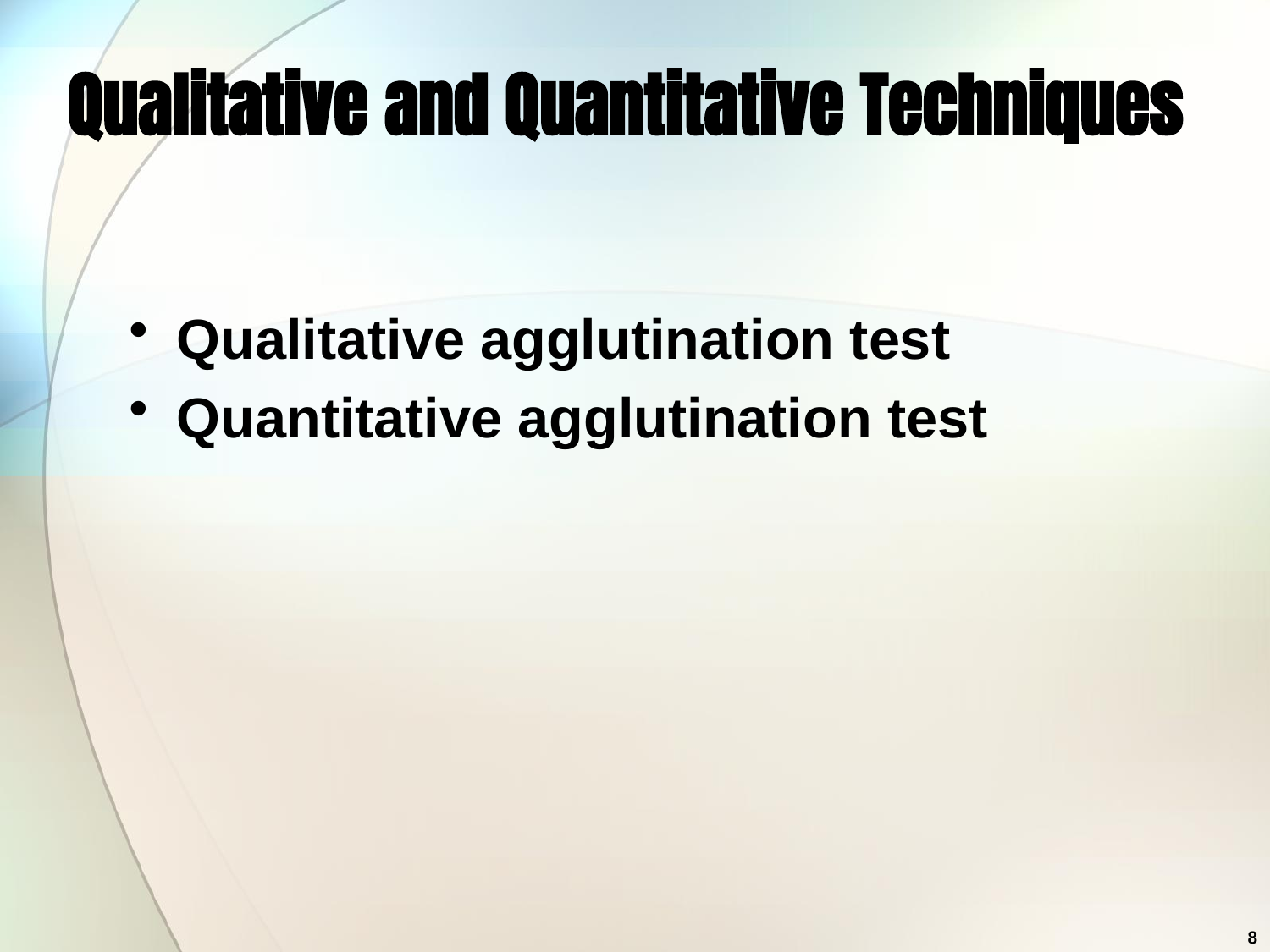

# Qualitative and Quantitative Techniques
Qualitative agglutination test
Quantitative agglutination test

8